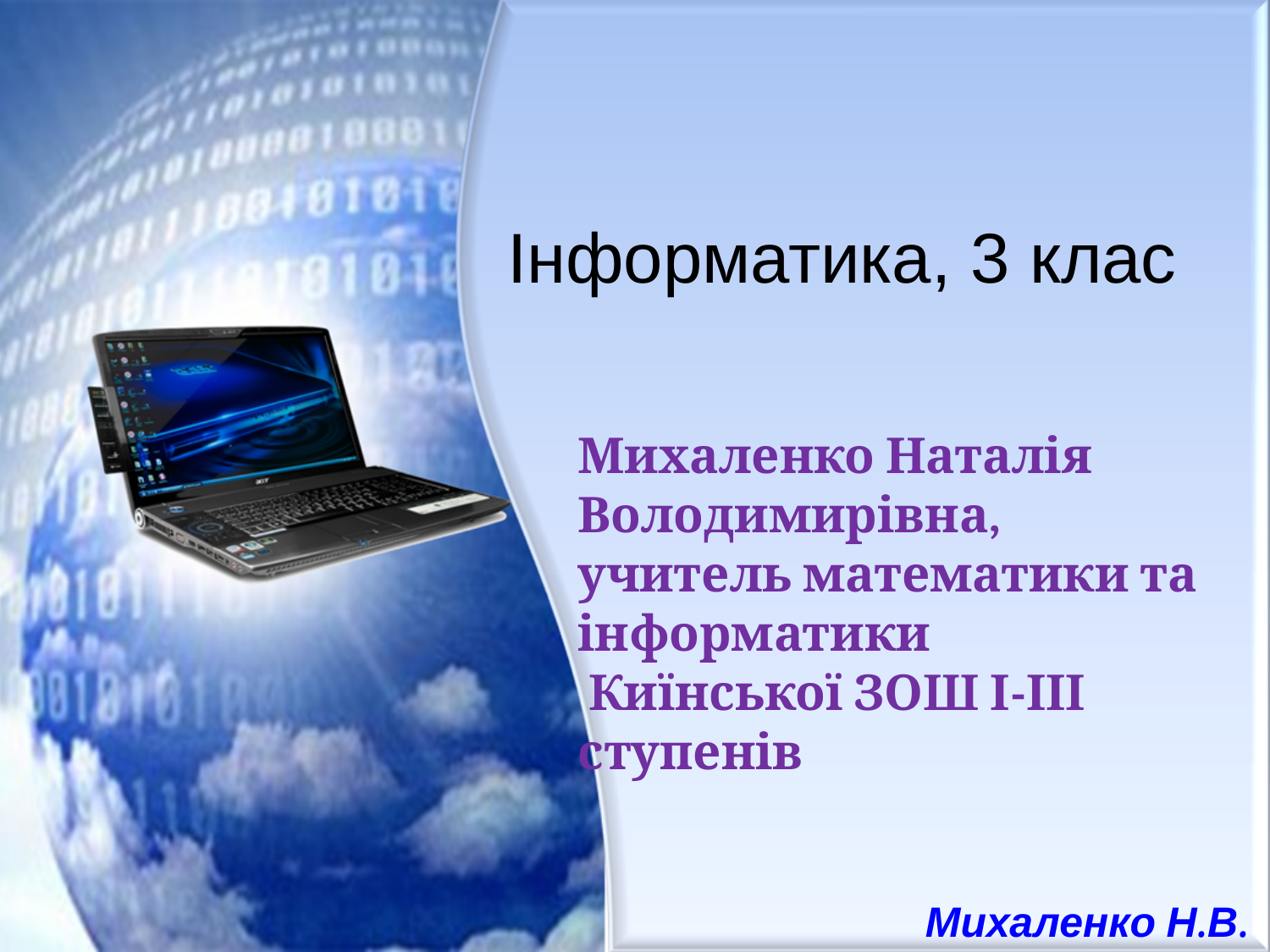

Інформатика, 3 клас
Михаленко Наталія Володимирівна,
учитель математики та інформатики
 Киїнської ЗОШ І-ІІІ ступенів

Михаленко Н.В.